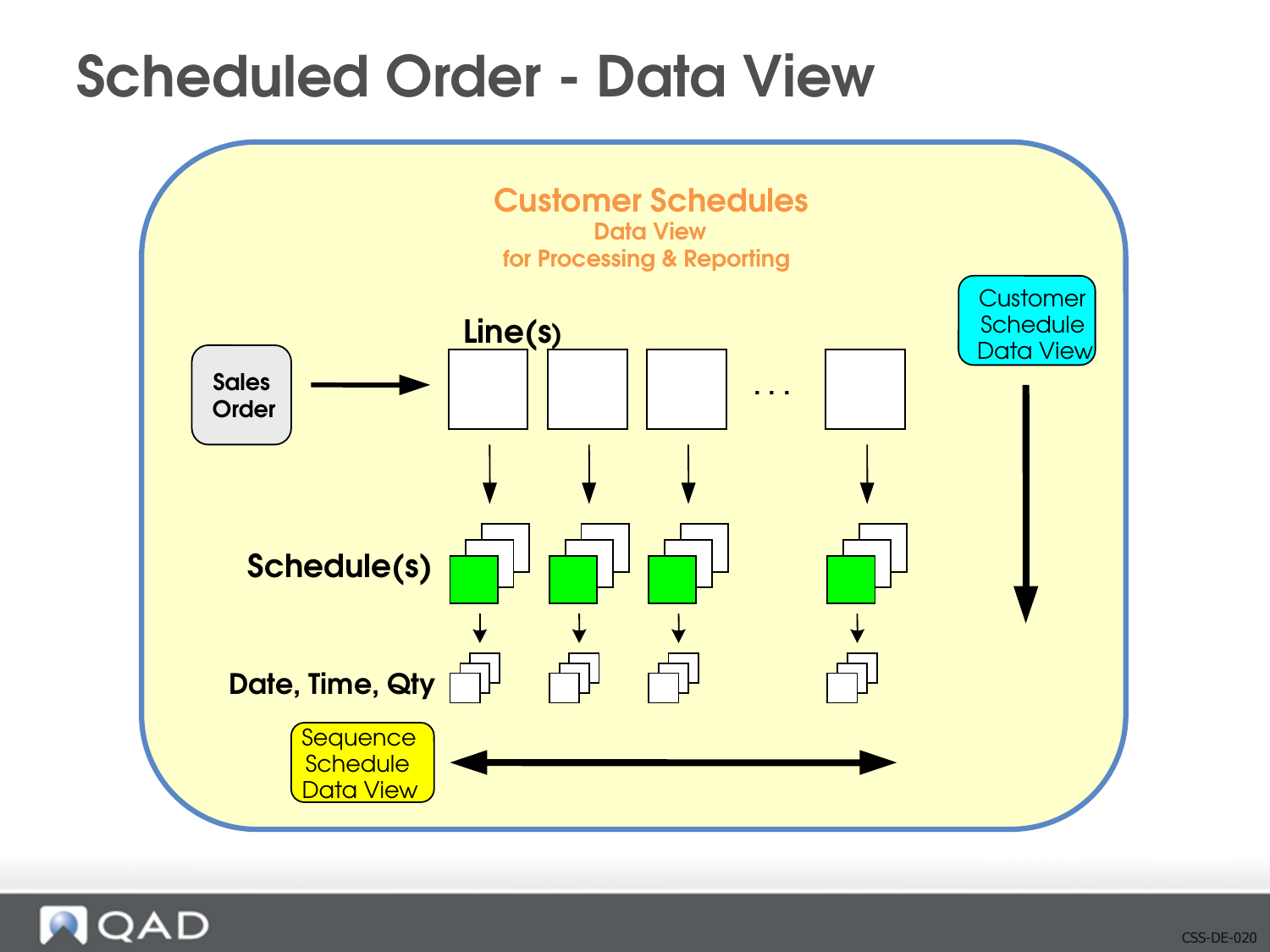

# Scheduled Order - Data View

Customer Schedules
Data View
for Processing & Reporting

Customer
Schedule
Line(s)
Data View

Sales
. . .

Order

Schedule(s)

Date, Time, Qty

Sequence
Schedule

Data View
CSS-DE-020